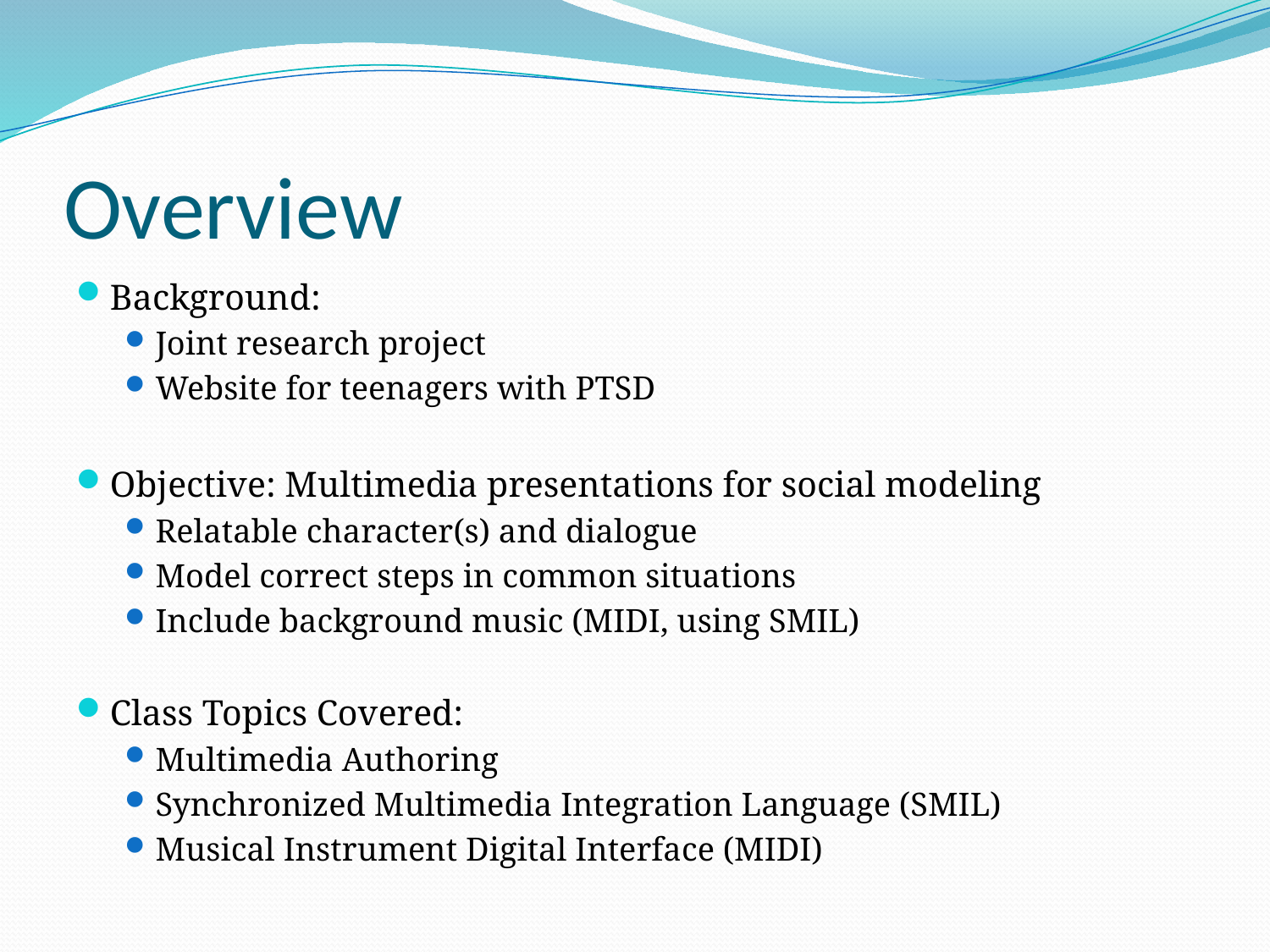

# Overview
Background:
Joint research project
Website for teenagers with PTSD

Objective: Multimedia presentations for social modeling
Relatable character(s) and dialogue
Model correct steps in common situations
Include background music (MIDI, using SMIL)

Class Topics Covered:
Multimedia Authoring
Synchronized Multimedia Integration Language (SMIL)
Musical Instrument Digital Interface (MIDI)